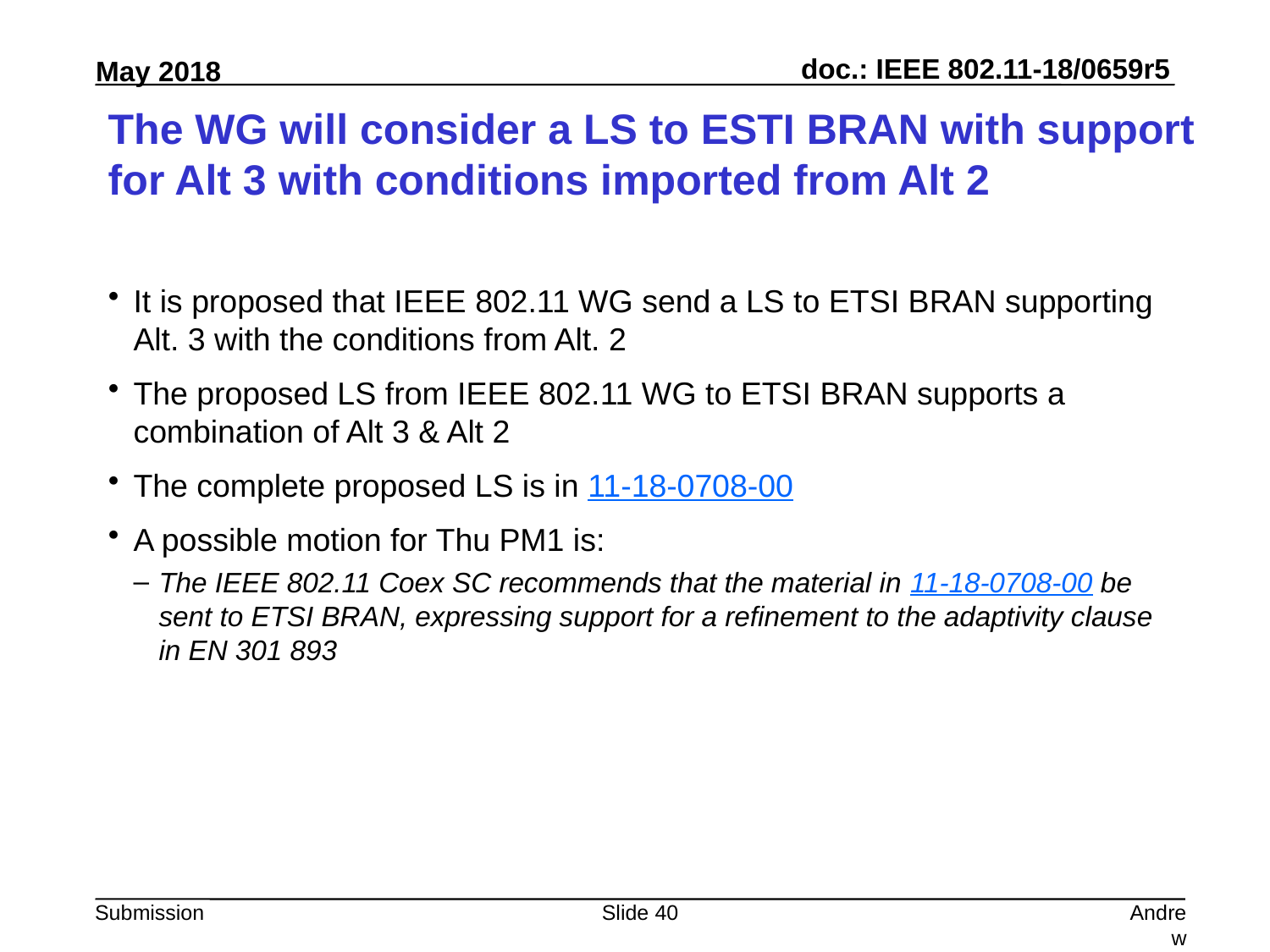

# The WG will consider a LS to ESTI BRAN with support for Alt 3 with conditions imported from Alt 2
It is proposed that IEEE 802.11 WG send a LS to ETSI BRAN supporting Alt. 3 with the conditions from Alt. 2
The proposed LS from IEEE 802.11 WG to ETSI BRAN supports a combination of Alt 3 & Alt 2
The complete proposed LS is in 11-18-0708-00
A possible motion for Thu PM1 is:
The IEEE 802.11 Coex SC recommends that the material in 11-18-0708-00 be sent to ETSI BRAN, expressing support for a refinement to the adaptivity clause in EN 301 893

Slide 40
Andrew Myles, Cisco